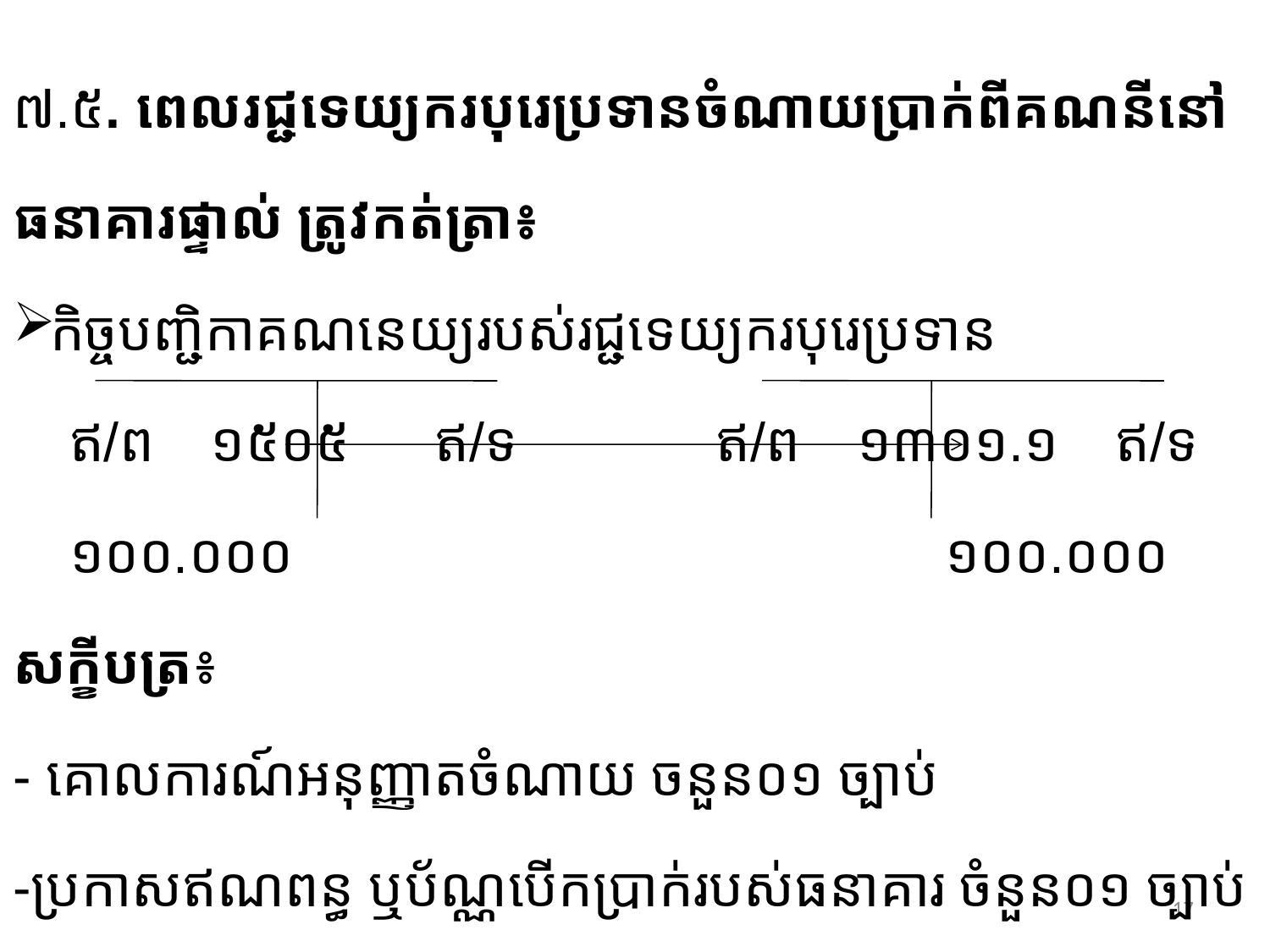

#
៧.៥. ពេលរជ្ជទេយ្យករបុរេប្រទានចំណាយប្រាក់ពីគណនីនៅធនាគារផ្ទាល់ ត្រូវកត់ត្រា៖
កិច្ចបញ្ជិកាគណនេយ្យរបស់រជ្ជទេយ្យករបុរេប្រទាន
    ឥ/ព    ១៥០៥      ឥ/ទ              ឥ/ព    ១៣០១.១    ឥ/ទ
    ១០០.០០០                                              ១០០.០០០
សក្ខីបត្រ៖
- គោលការណ៍អនុញ្ញាតចំណាយ ចនួន០១ ច្បាប់
-ប្រកាសឥណពន្ធ ឬប័ណ្ណបើកប្រាក់របស់ធនាគារ ចំនួន០១ ច្បាប់

17